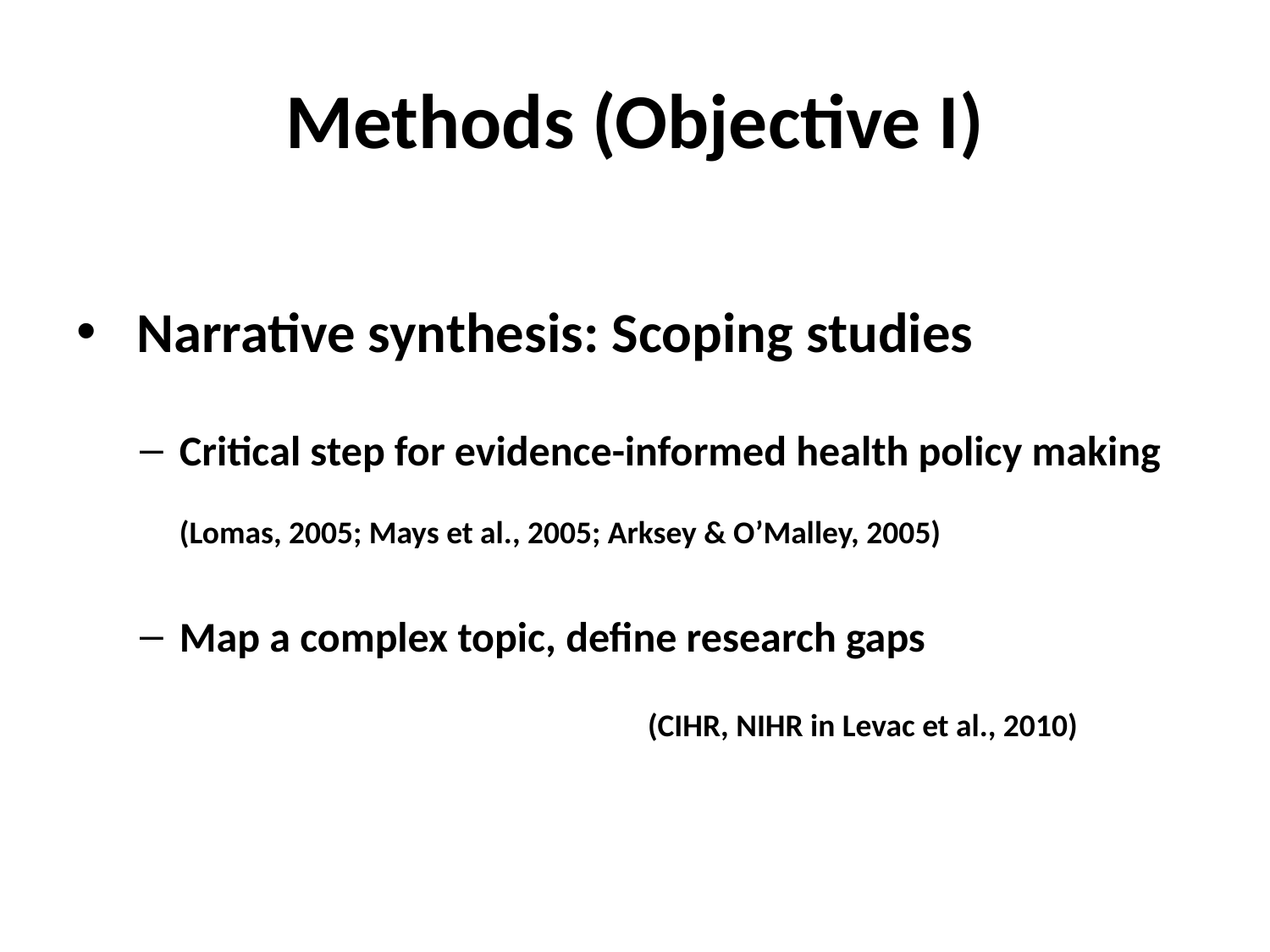

# Methods (Objective I)
 Narrative synthesis: Scoping studies
Critical step for evidence-informed health policy making (Lomas, 2005; Mays et al., 2005; Arksey & O’Malley, 2005)
Map a complex topic, define research gaps
				(CIHR, NIHR in Levac et al., 2010)